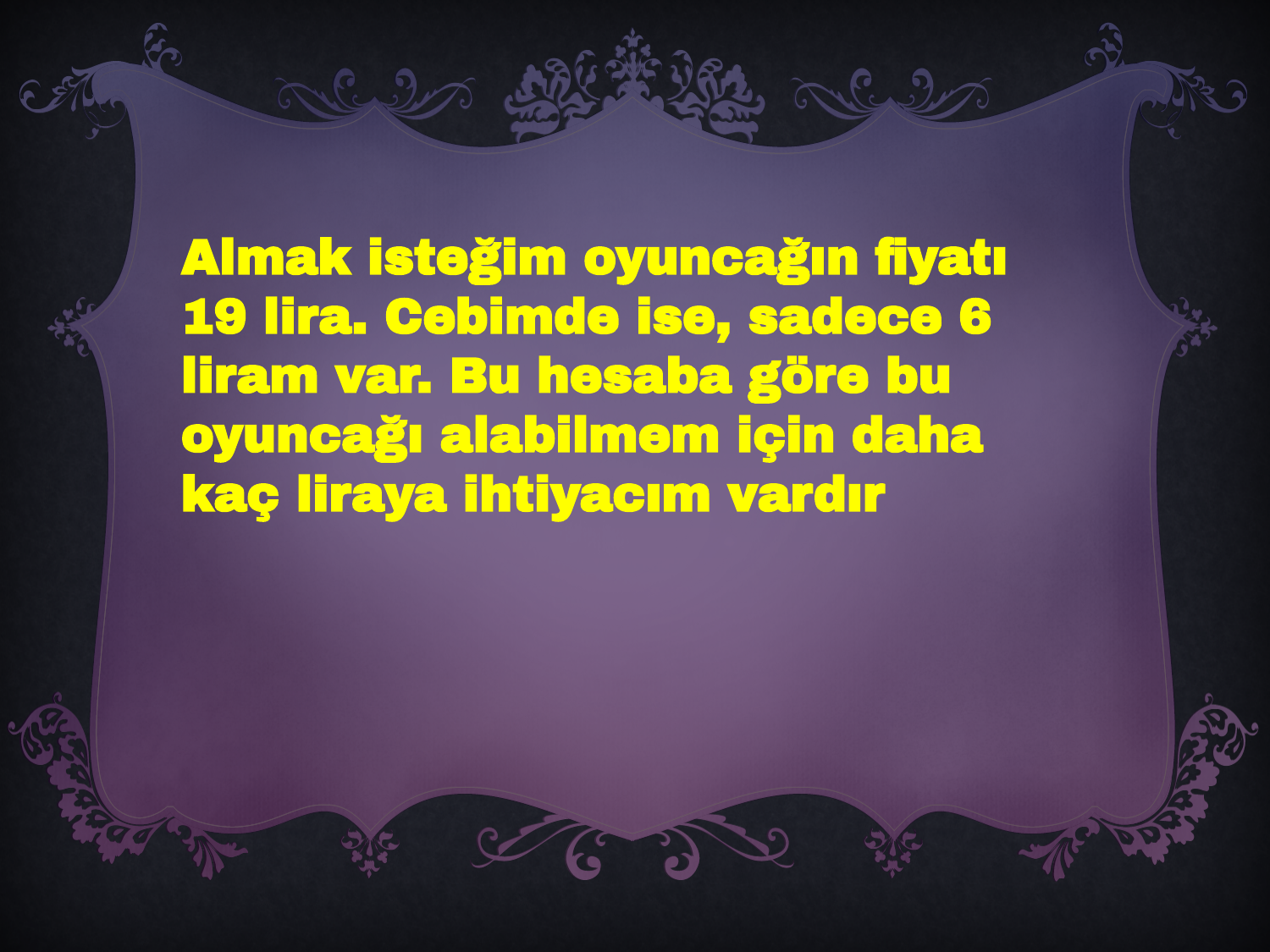

Almak isteğim oyuncağın fiyatı 19 lira. Cebimde ise, sadece 6 liram var. Bu hesaba göre bu oyuncağı alabilmem için daha kaç liraya ihtiyacım vardır